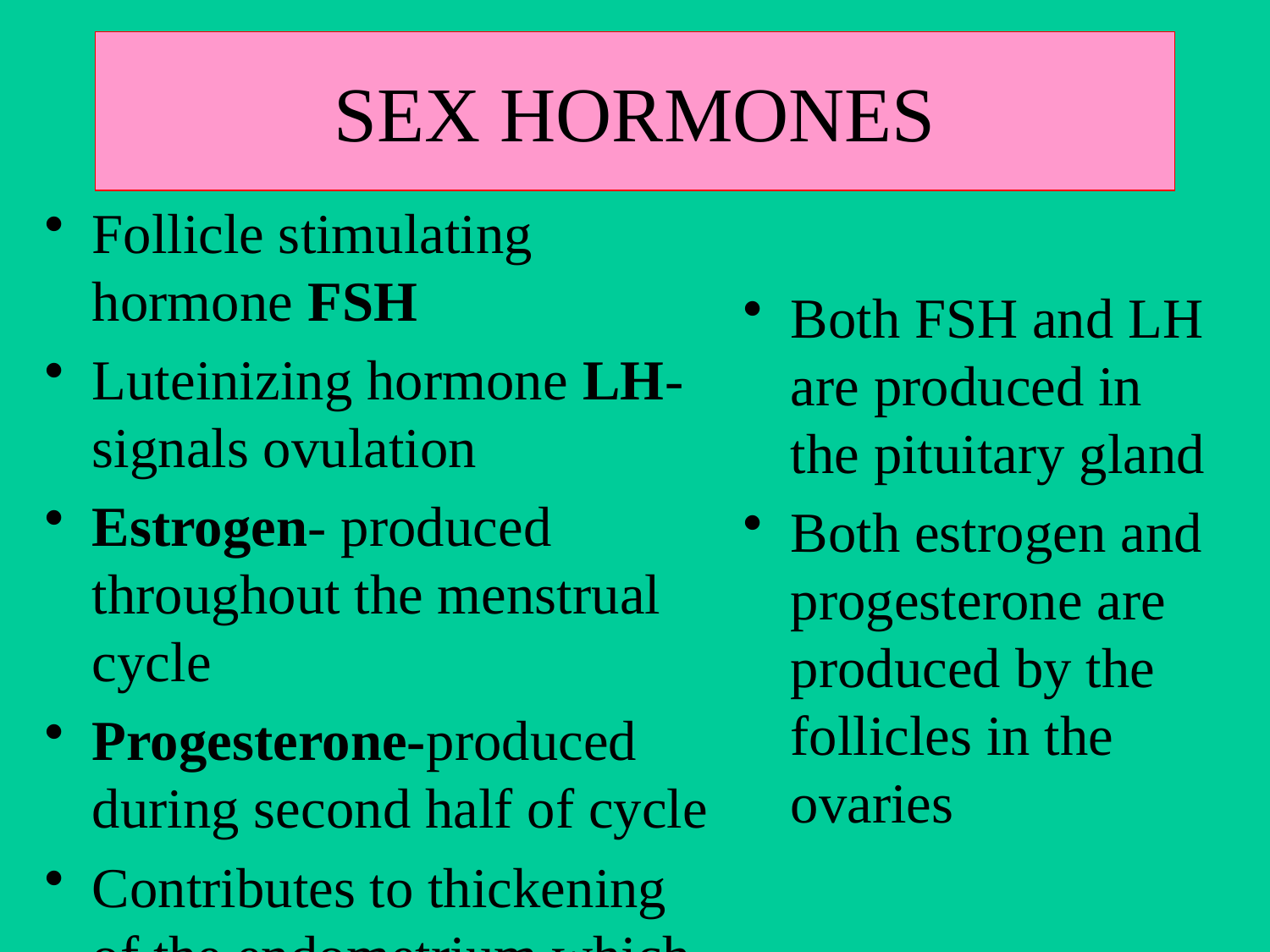

# SEX HORMONES
Follicle stimulating hormone FSH
Luteinizing hormone LH-signals ovulation
Estrogen- produced throughout the menstrual cycle
Progesterone-produced during second half of cycle
Contributes to thickening of the endometrium which is shed during menstrual phase if fertilization does not take place
Both FSH and LH are produced in the pituitary gland
Both estrogen and progesterone are produced by the follicles in the ovaries